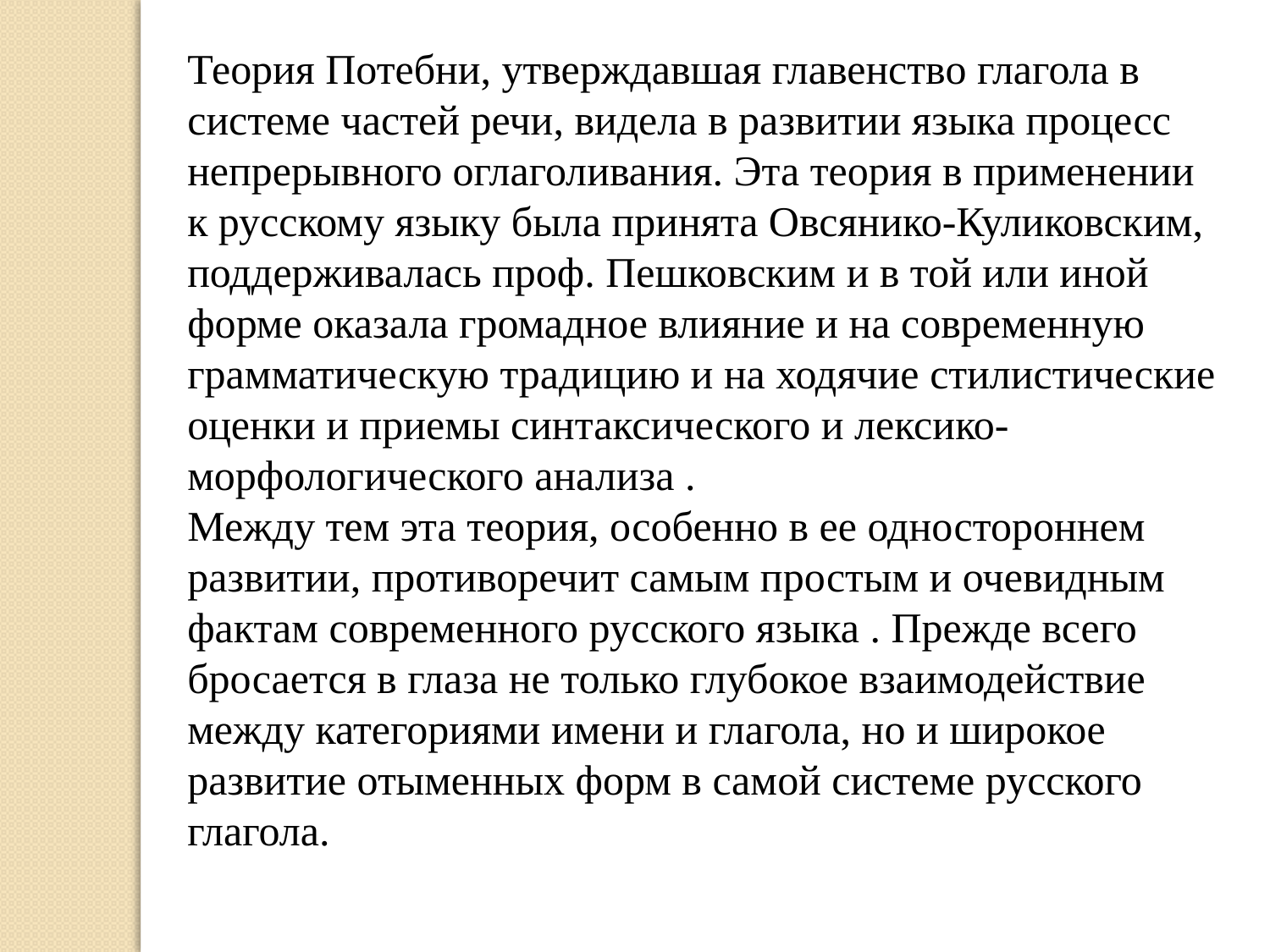

Теория Потебни, утверждавшая главенство глагола в системе частей речи, видела в развитии языка процесс непрерывного оглаголивания. Эта теория в применении к русскому языку была принята Овсянико-Куликовским, поддерживалась проф. Пешковским и в той или иной форме оказала громадное влияние и на современную грамматическую традицию и на ходячие стилистические оценки и приемы синтаксического и лексико-морфологического анализа .
Между тем эта теория, особенно в ее одностороннем развитии, противоречит самым простым и очевидным фактам современного русского языка . Прежде всего бросается в глаза не только глубокое взаимодействие между категориями имени и глагола, но и широкое развитие отыменных форм в самой системе русского глагола.